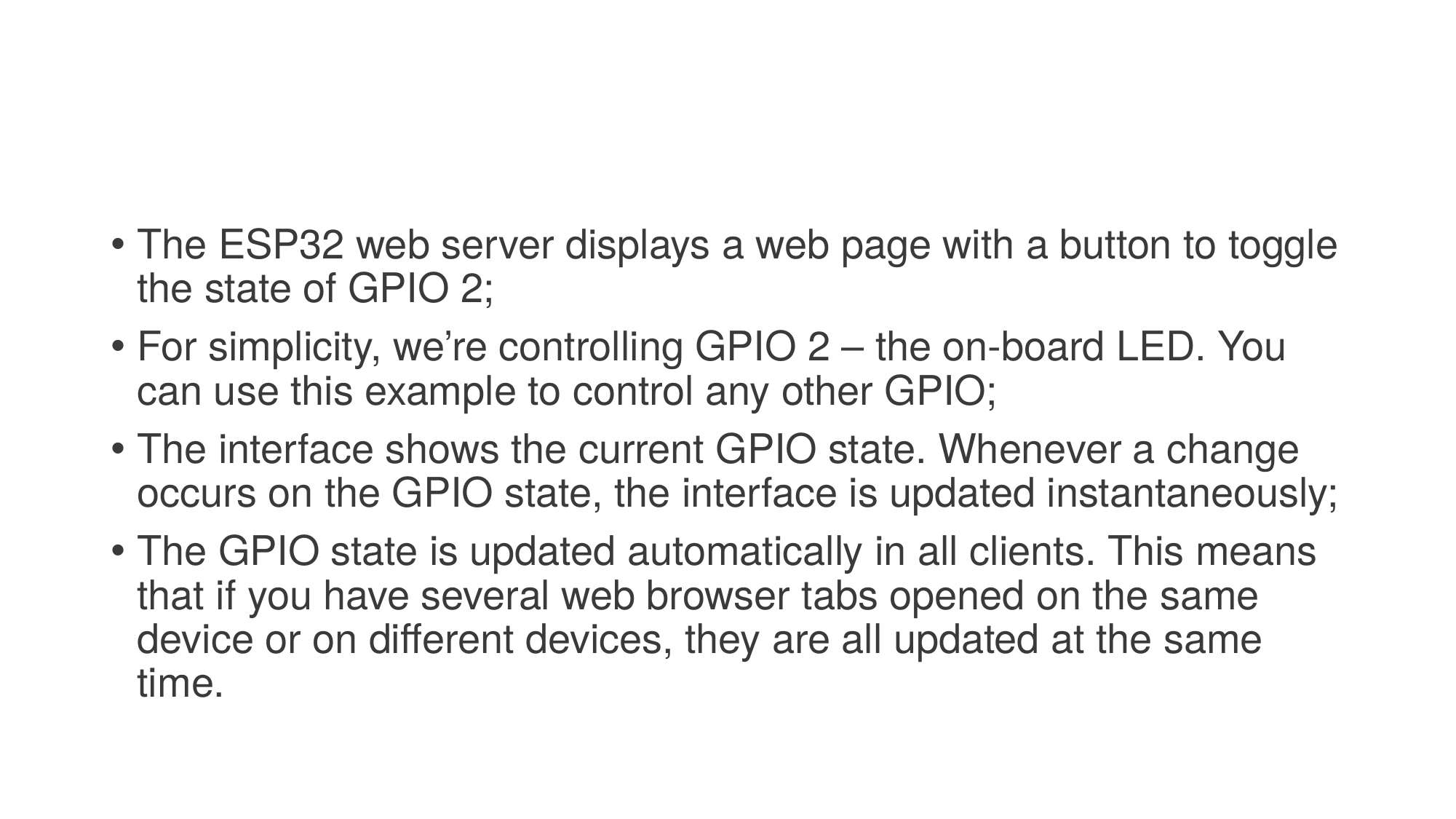

#
The ESP32 web server displays a web page with a button to toggle the state of GPIO 2;
For simplicity, we’re controlling GPIO 2 – the on-board LED. You can use this example to control any other GPIO;
The interface shows the current GPIO state. Whenever a change occurs on the GPIO state, the interface is updated instantaneously;
The GPIO state is updated automatically in all clients. This means that if you have several web browser tabs opened on the same device or on different devices, they are all updated at the same time.